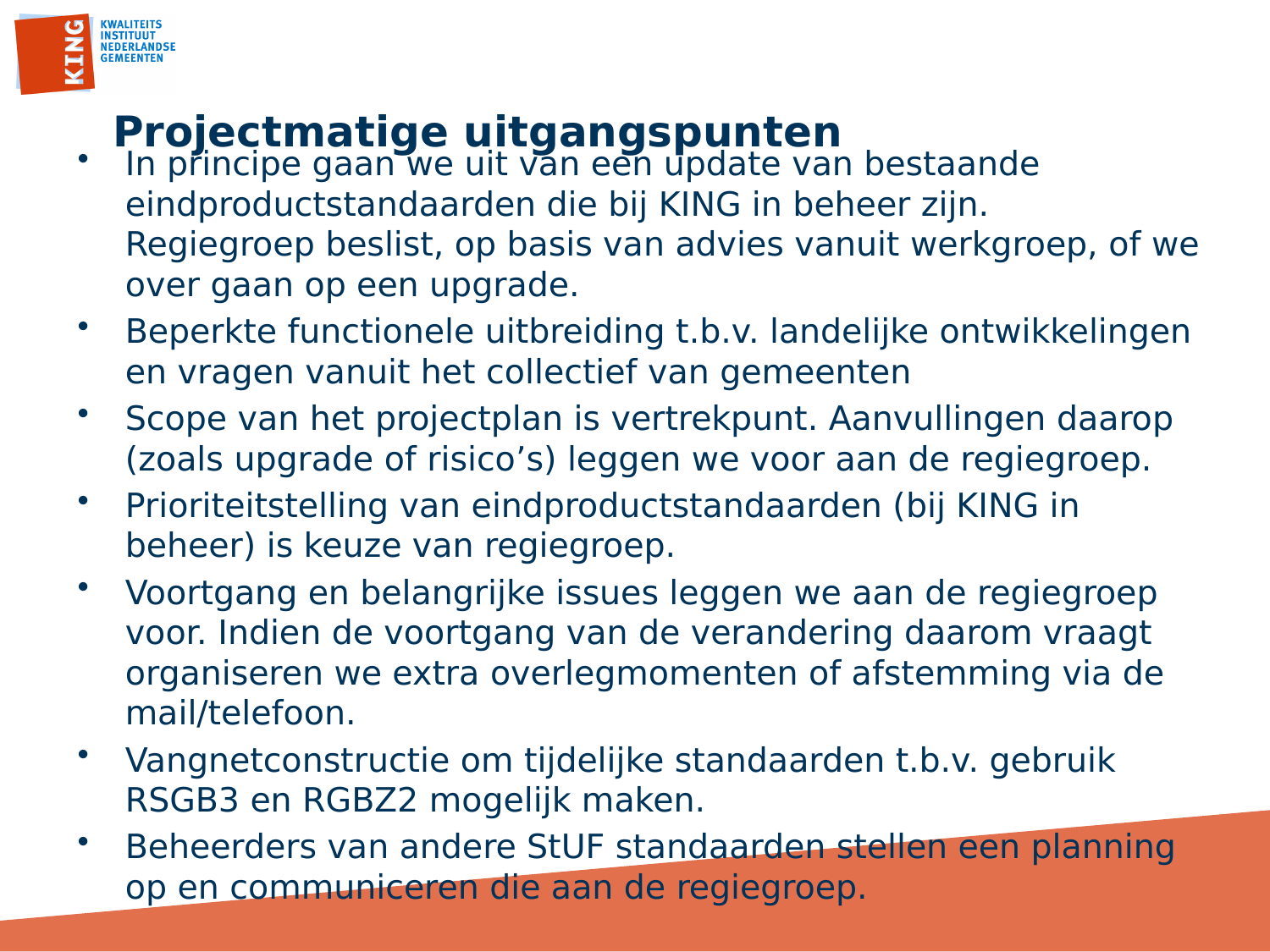

# Projectmatige uitgangspunten
In principe gaan we uit van een update van bestaande eindproductstandaarden die bij KING in beheer zijn.
Regiegroep beslist, op basis van advies vanuit werkgroep, of we over gaan op een upgrade.
Beperkte functionele uitbreiding t.b.v. landelijke ontwikkelingen en vragen vanuit het collectief van gemeenten
Scope van het projectplan is vertrekpunt. Aanvullingen daarop (zoals upgrade of risico’s) leggen we voor aan de regiegroep.
Prioriteitstelling van eindproductstandaarden (bij KING in beheer) is keuze van regiegroep.
Voortgang en belangrijke issues leggen we aan de regiegroep voor. Indien de voortgang van de verandering daarom vraagt organiseren we extra overlegmomenten of afstemming via de mail/telefoon.
Vangnetconstructie om tijdelijke standaarden t.b.v. gebruik RSGB3 en RGBZ2 mogelijk maken.
Beheerders van andere StUF standaarden stellen een planning op en communiceren die aan de regiegroep.